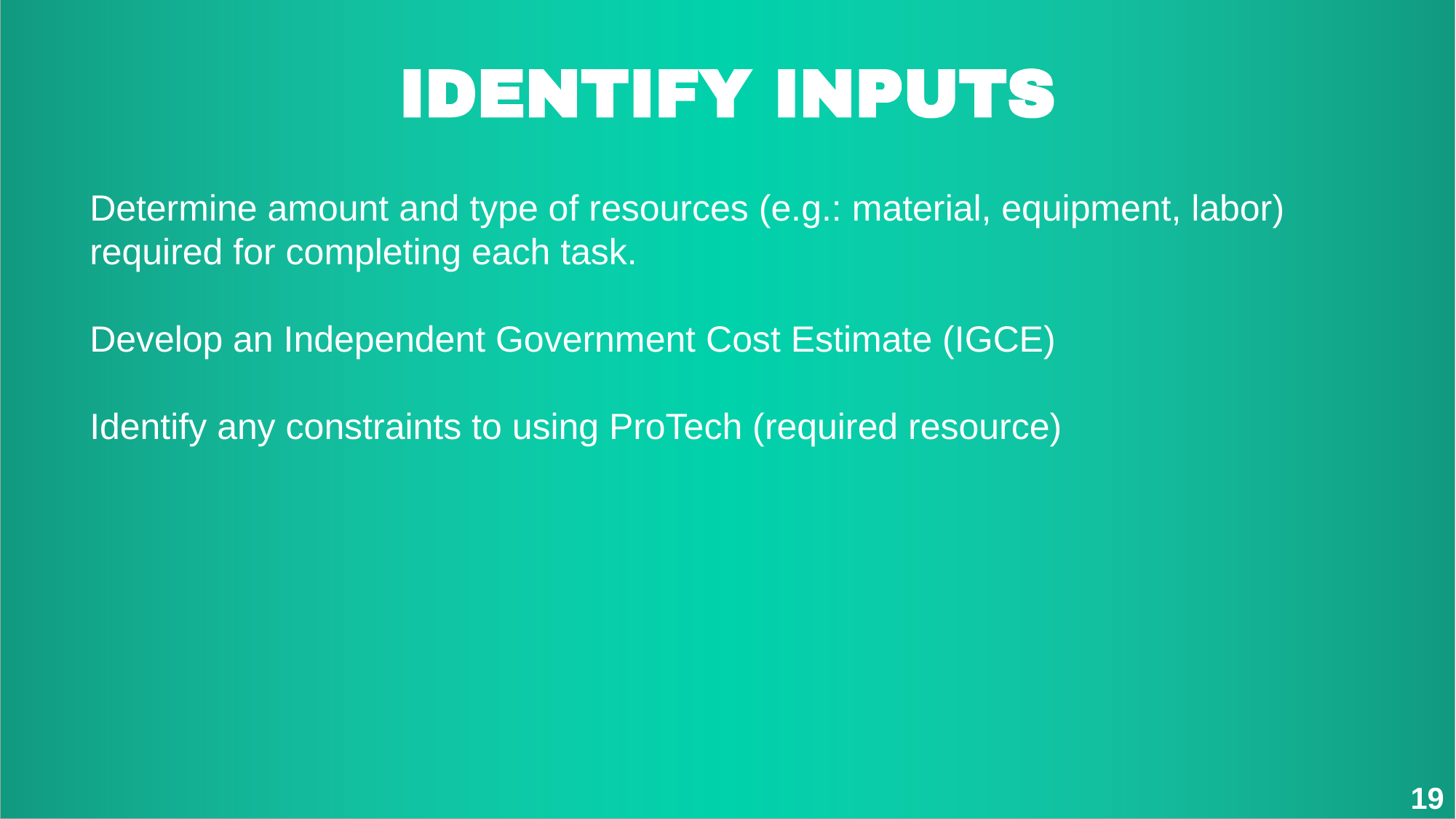

IDENTIFY INPUTS
Determine amount and type of resources (e.g.: material, equipment, labor) required for completing each task.
Develop an Independent Government Cost Estimate (IGCE)
Identify any constraints to using ProTech (required resource)
19